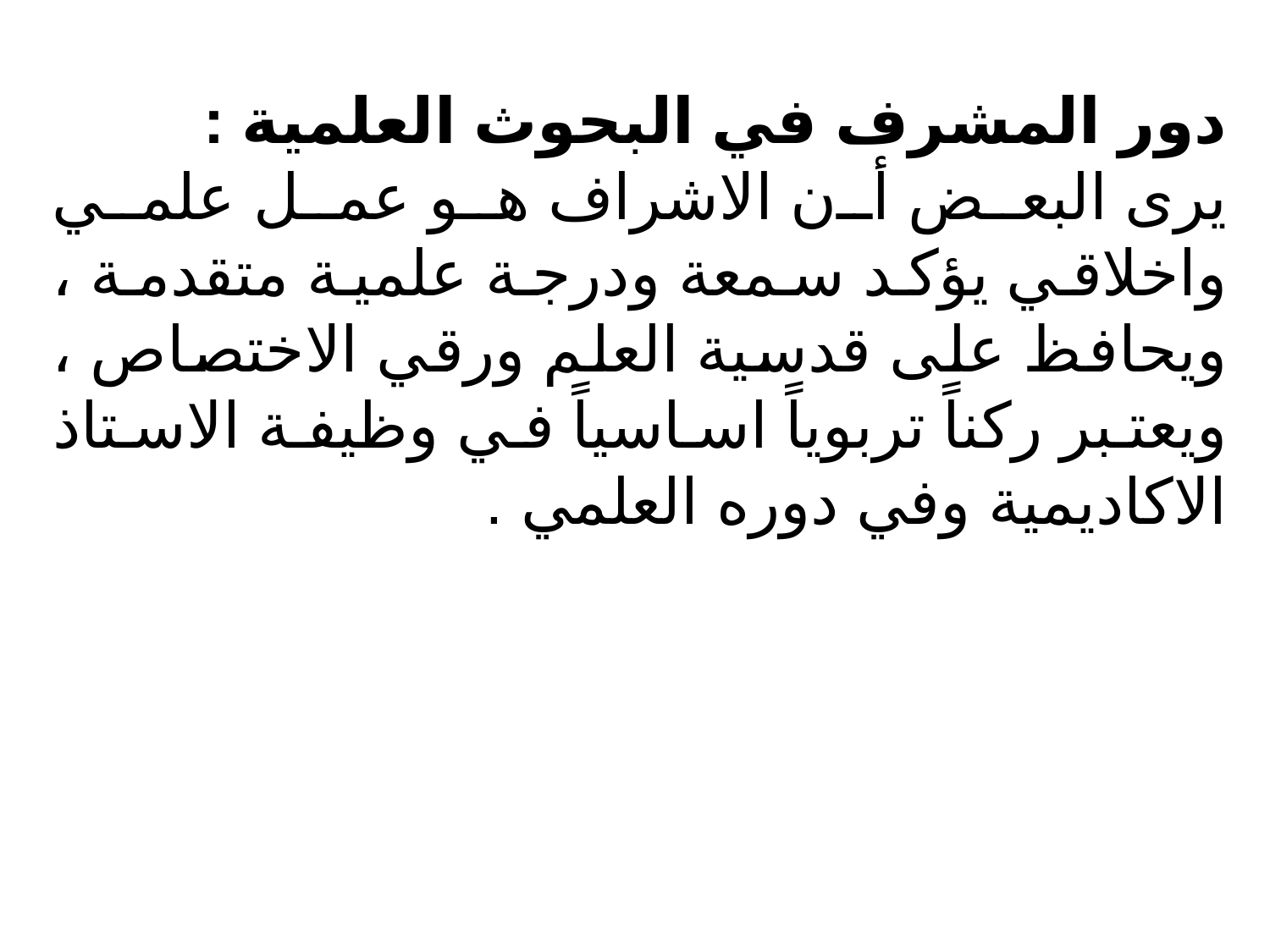

دور المشرف في البحوث العلمية :
	يرى البعض أن الاشراف هو عمل علمي واخلاقي يؤكد سمعة ودرجة علمية متقدمة ، ويحافظ على قدسية العلم ورقي الاختصاص ، ويعتبر ركناً تربوياً اساسياً في وظيفة الاستاذ الاكاديمية وفي دوره العلمي .